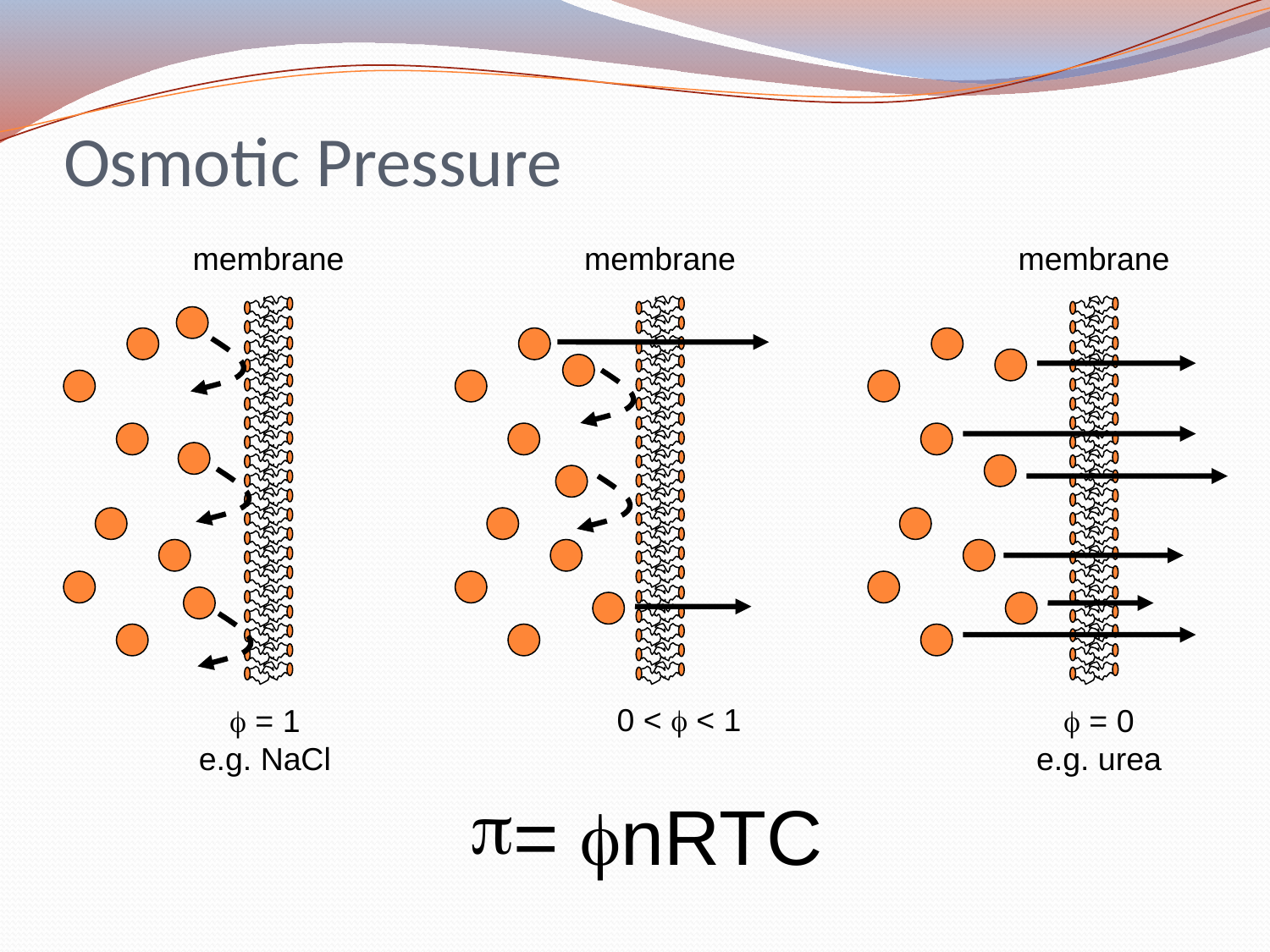

# Osmotic Pressure
membrane

φ = 1
e.g. NaCl
membrane

0 < φ < 1
membrane

φ = 0
e.g. urea
= φnRTC